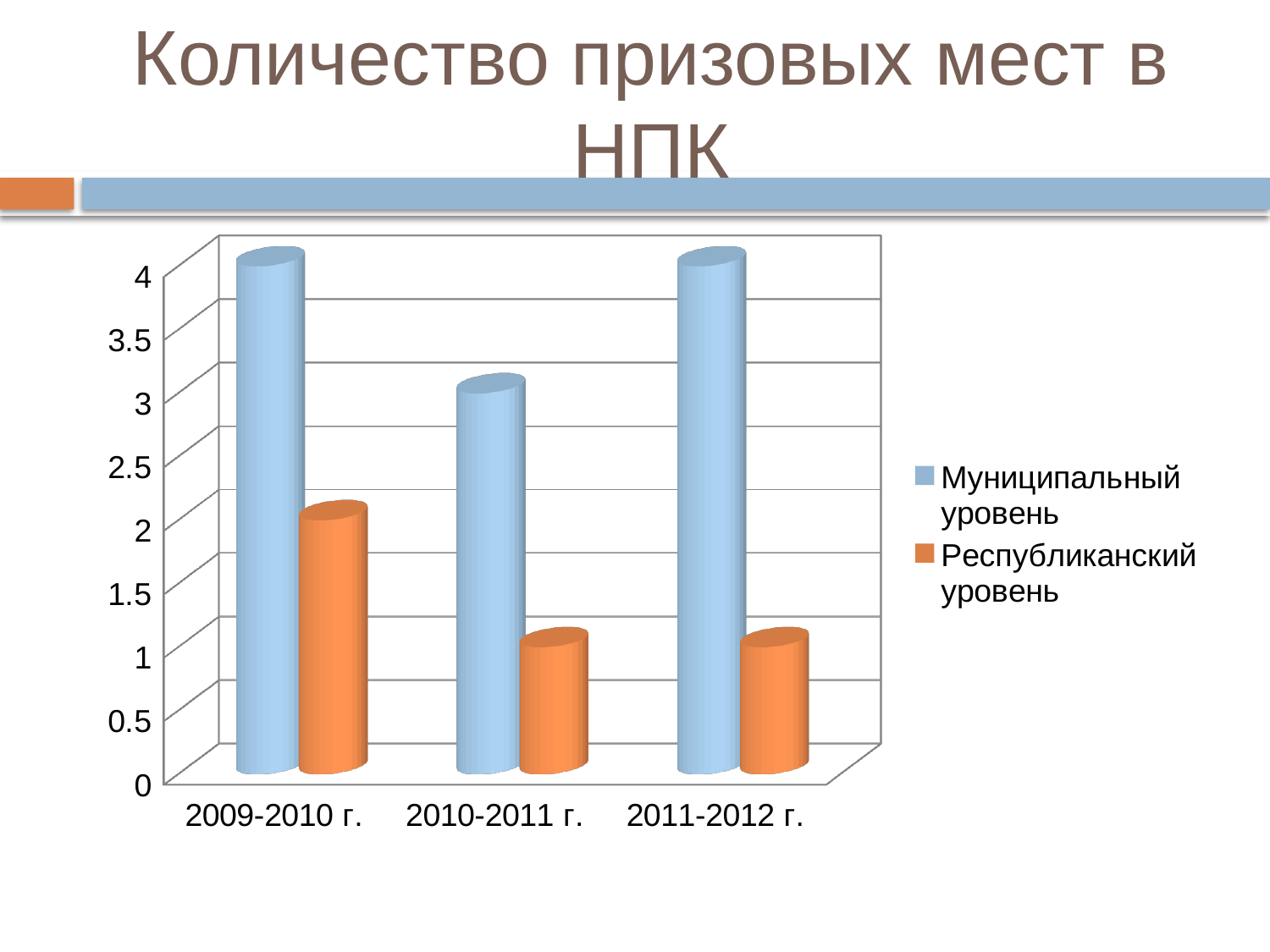

# Количество призовых мест в НПК

[unsupported chart]